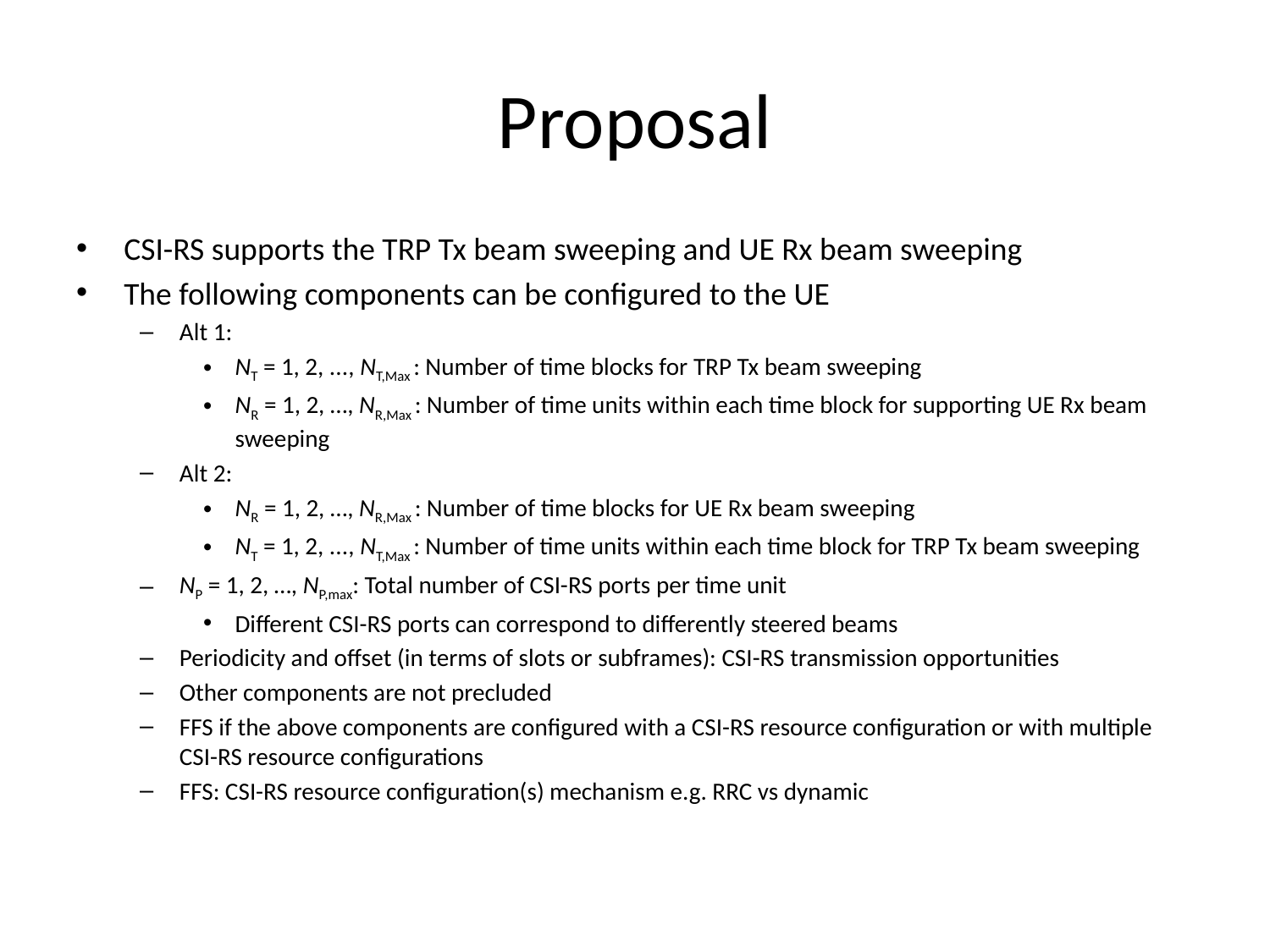

# Proposal
CSI-RS supports the TRP Tx beam sweeping and UE Rx beam sweeping
The following components can be configured to the UE
Alt 1:
NT = 1, 2, ..., NT,Max : Number of time blocks for TRP Tx beam sweeping
NR = 1, 2, …, NR,Max : Number of time units within each time block for supporting UE Rx beam sweeping
Alt 2:
NR = 1, 2, …, NR,Max : Number of time blocks for UE Rx beam sweeping
NT = 1, 2, ..., NT,Max : Number of time units within each time block for TRP Tx beam sweeping
NP = 1, 2, …, NP,max: Total number of CSI-RS ports per time unit
Different CSI-RS ports can correspond to differently steered beams
Periodicity and offset (in terms of slots or subframes): CSI-RS transmission opportunities
Other components are not precluded
FFS if the above components are configured with a CSI-RS resource configuration or with multiple CSI-RS resource configurations
FFS: CSI-RS resource configuration(s) mechanism e.g. RRC vs dynamic